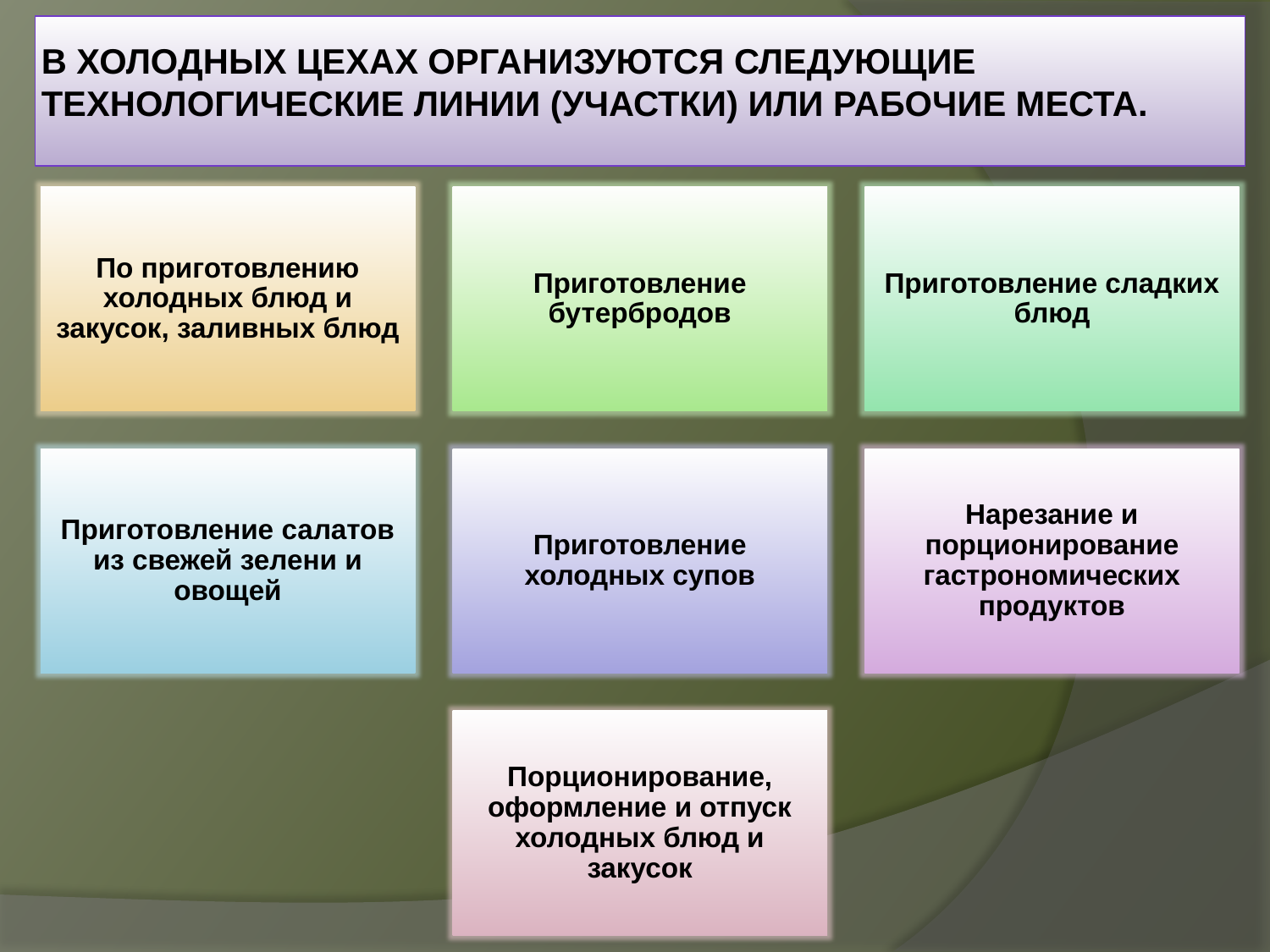

В ХОЛОДНЫХ ЦЕХАХ ОРГАНИЗУЮТСЯ СЛЕДУЮЩИЕ ТЕХНОЛОГИЧЕСКИЕ ЛИНИИ (УЧАСТКИ) ИЛИ РАБОЧИЕ МЕСТА.
По приготовлению холодных блюд и закусок, заливных блюд
Приготовление бутербродов
Приготовление сладких блюд
Приготовление салатов из свежей зелени и овощей
Приготовление холодных супов
Нарезание и порционирование гастрономических продуктов
Порционирование, оформление и отпуск холодных блюд и закусок
#